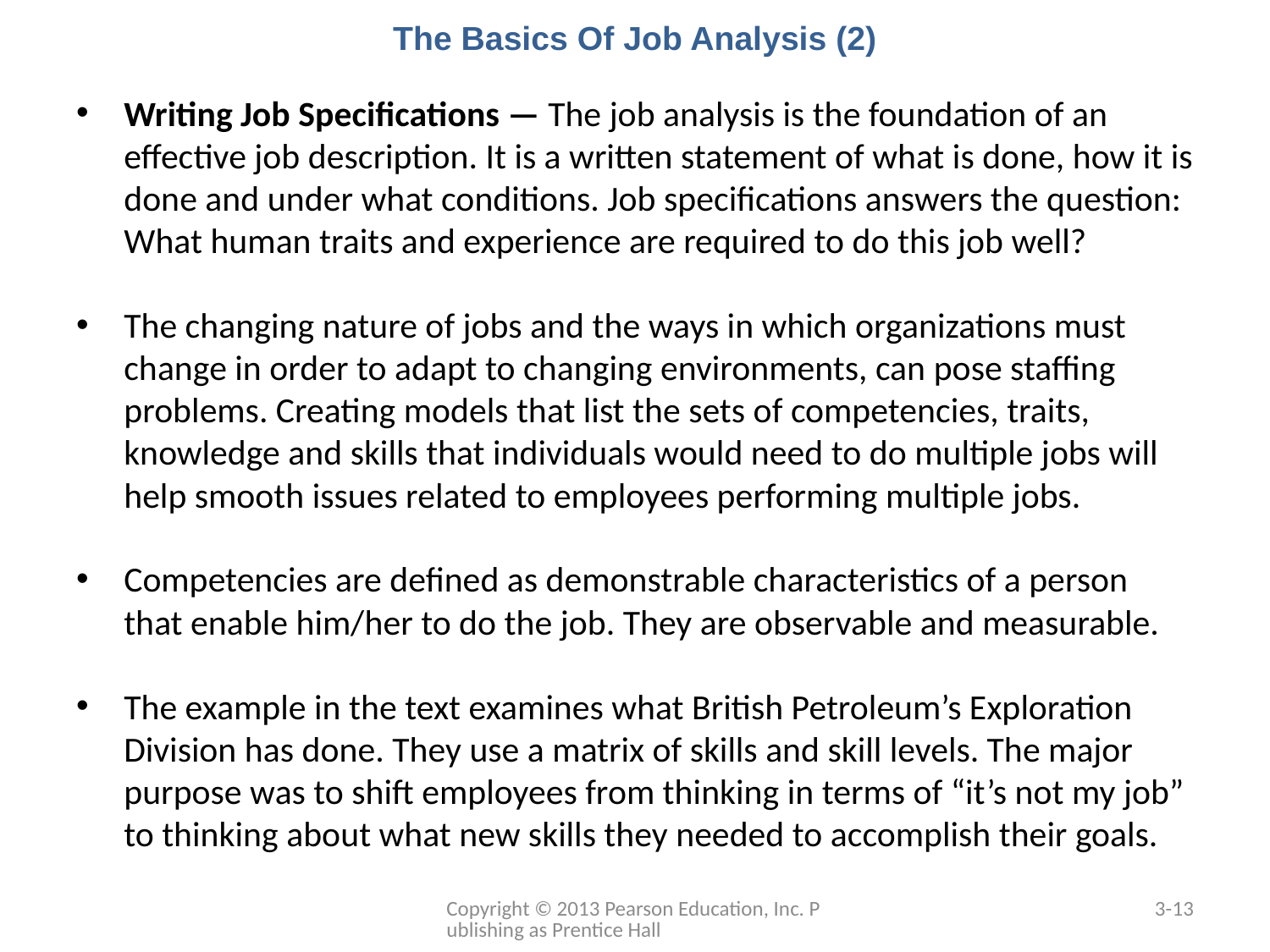

# The Basics Of Job Analysis (2)
Writing Job Specifications — The job analysis is the foundation of an effective job description. It is a written statement of what is done, how it is done and under what conditions. Job specifications answers the question: What human traits and experience are required to do this job well?

The changing nature of jobs and the ways in which organizations must change in order to adapt to changing environments, can pose staffing problems. Creating models that list the sets of competencies, traits, knowledge and skills that individuals would need to do multiple jobs will help smooth issues related to employees performing multiple jobs.

Competencies are defined as demonstrable characteristics of a person that enable him/her to do the job. They are observable and measurable.

The example in the text examines what British Petroleum’s Exploration Division has done. They use a matrix of skills and skill levels. The major purpose was to shift employees from thinking in terms of “it’s not my job” to thinking about what new skills they needed to accomplish their goals.

Copyright © 2013 Pearson Education, Inc. Publishing as Prentice Hall
3-13